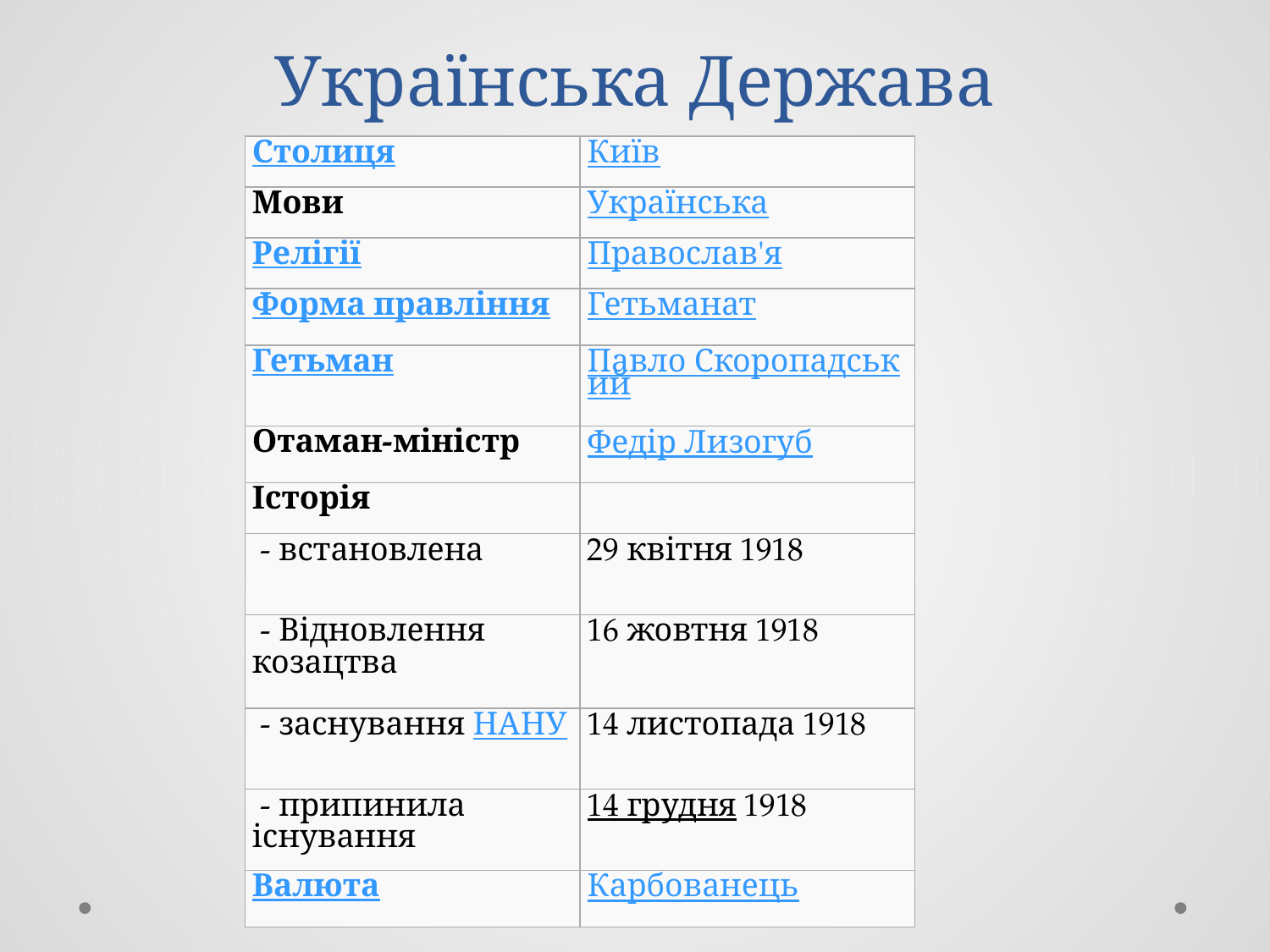

# Українська Держава
| Столиця | Київ |
| --- | --- |
| Мови | Українська |
| Релігії | Православ'я |
| Форма правління | Гетьманат |
| Гетьман | Павло Скоропадський |
| Отаман-міністр | Федір Лизогуб |
| Історія |  |
| - встановлена | 29 квітня 1918 |
| - Відновлення козацтва | 16 жовтня 1918 |
| - заснування НАНУ | 14 листопада 1918 |
| - припинила існування | 14 грудня 1918 |
| Валюта | Карбованець |